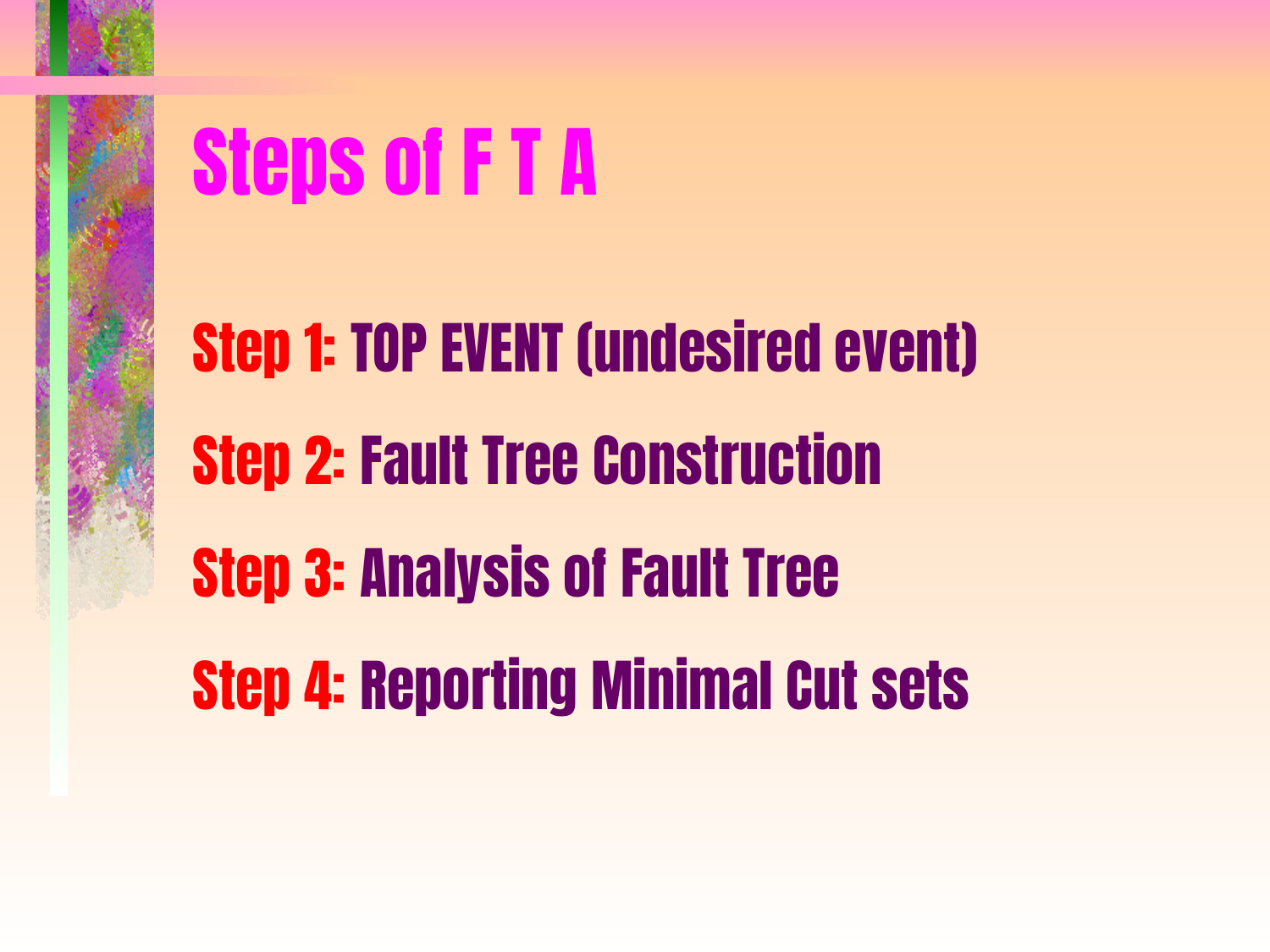

# Steps of F T A
Step 1: TOP EVENT (undesired event)
Step 2: Fault Tree Construction
Step 3: Analysis of Fault Tree
Step 4: Reporting Minimal Cut sets